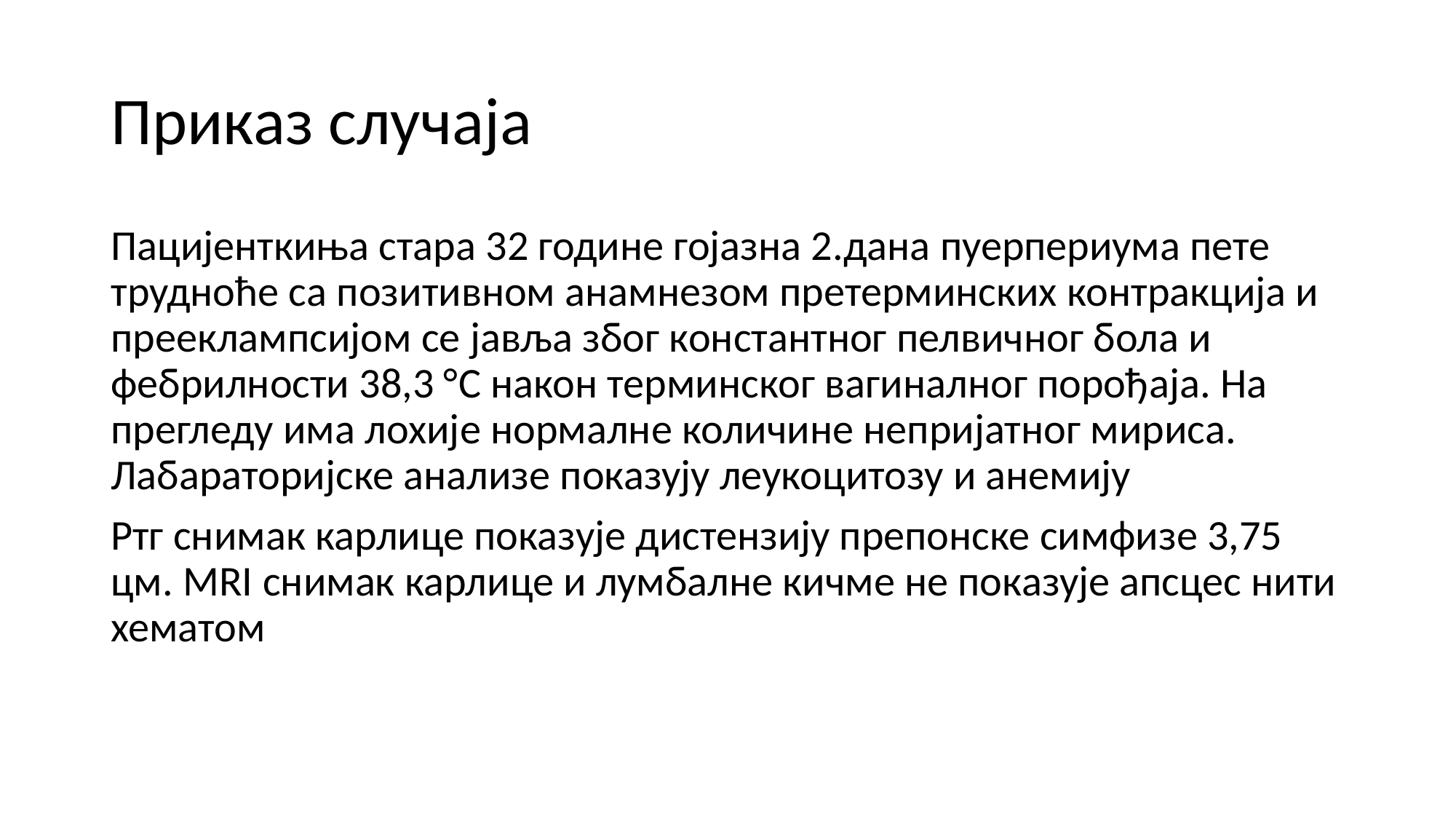

# Приказ случаја
Пацијенткиња стара 32 године гојазна 2.дана пуерпериума пете трудноће са позитивном анамнезом претерминских контракција и прееклампсијом се јавља због константног пелвичног бола и фебрилности 38,3 °C након терминског вагиналног порођаја. На прегледу има лохије нормалне количине непријатног мириса. Лабараторијске анализе показују леукоцитозу и анемију
Ртг снимак карлице показује дистензију препонске симфизе 3,75 цм. MRI снимак карлице и лумбалне кичме не показује апсцес нити хематом